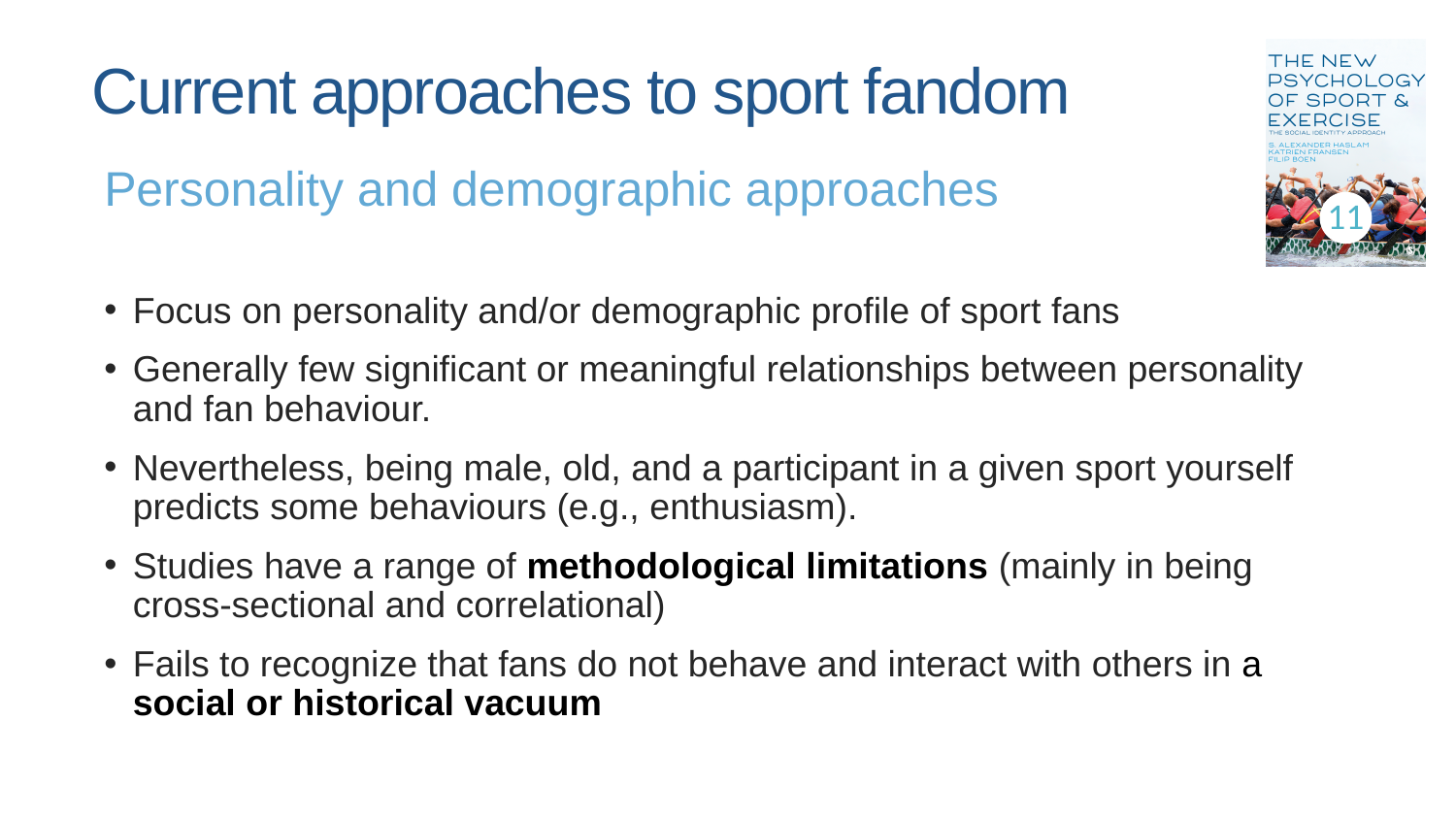

# Current approaches to sport fandom
11
Personality and demographic approaches
Focus on personality and/or demographic profile of sport fans
Generally few significant or meaningful relationships between personality and fan behaviour.
Nevertheless, being male, old, and a participant in a given sport yourself predicts some behaviours (e.g., enthusiasm).
Studies have a range of methodological limitations (mainly in being cross-sectional and correlational)
Fails to recognize that fans do not behave and interact with others in a social or historical vacuum